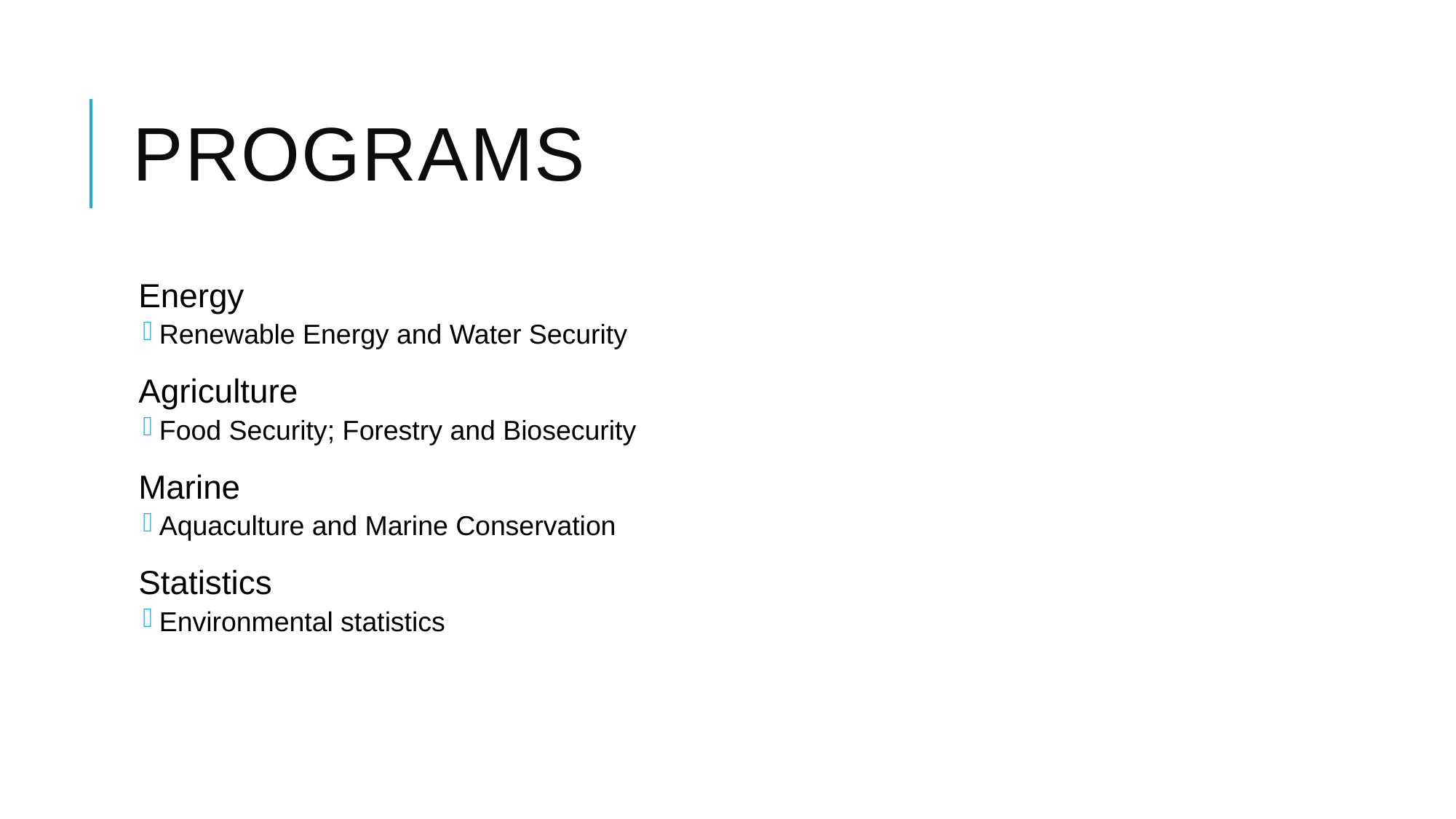

# Programs
Energy
Renewable Energy and Water Security
Agriculture
Food Security; Forestry and Biosecurity
Marine
Aquaculture and Marine Conservation
Statistics
Environmental statistics